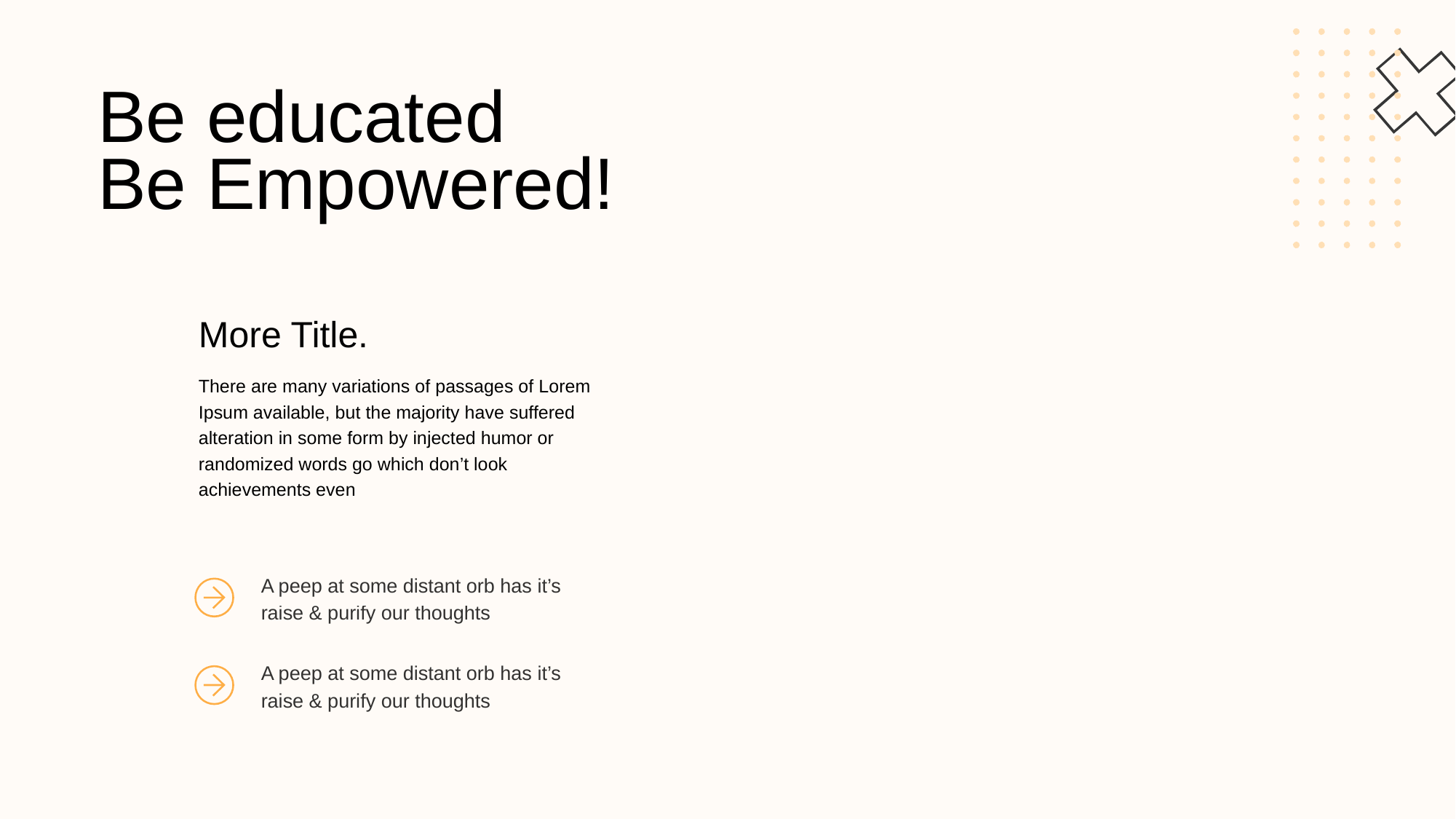

Be educated
Be Empowered!
More Title.
There are many variations of passages of Lorem Ipsum available, but the majority have suffered alteration in some form by injected humor or randomized words go which don’t look achievements even
A peep at some distant orb has it’s
raise & purify our thoughts

A peep at some distant orb has it’s
raise & purify our thoughts